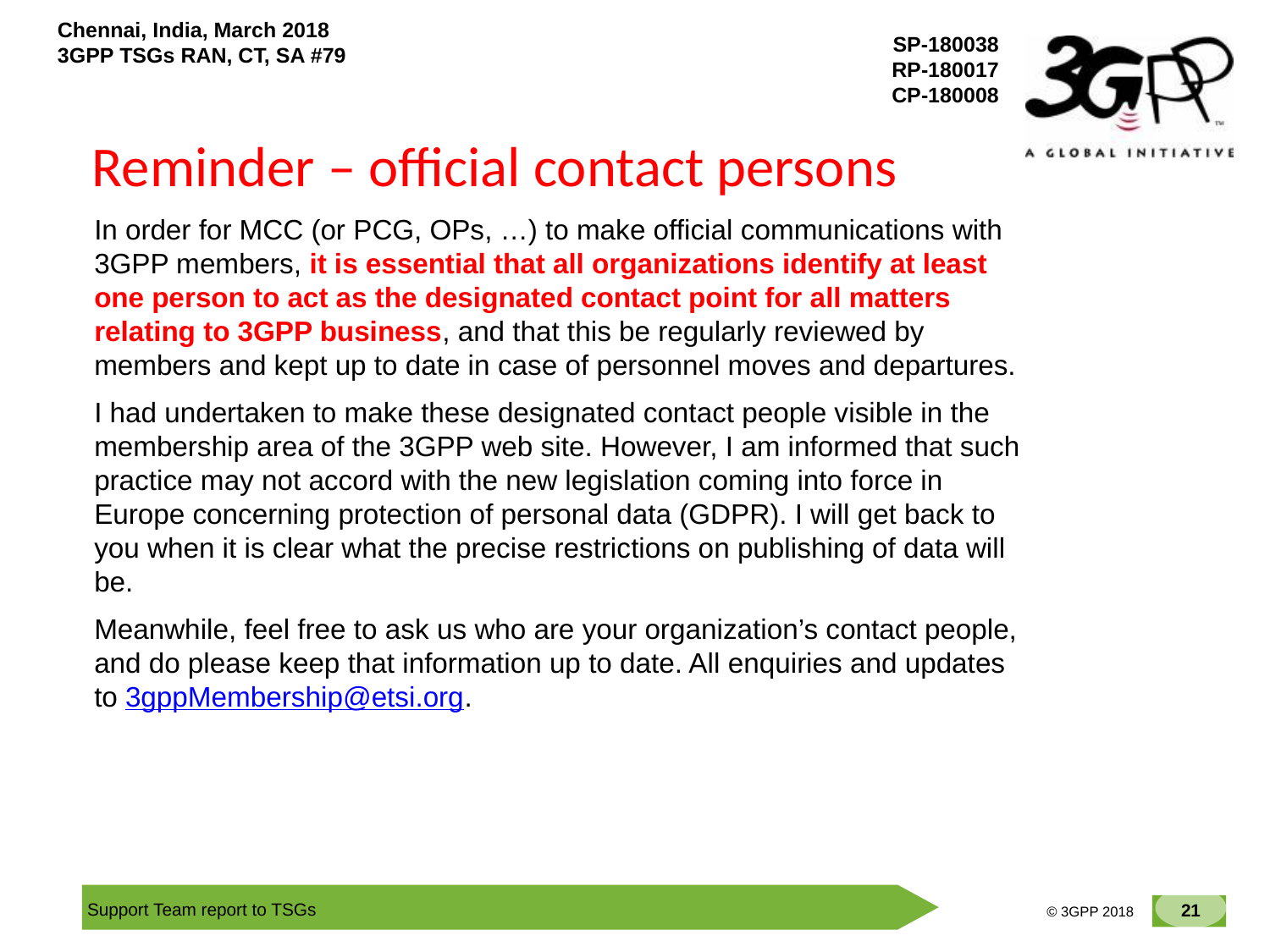

# Reminder – official contact persons
In order for MCC (or PCG, OPs, …) to make official communications with 3GPP members, it is essential that all organizations identify at least one person to act as the designated contact point for all matters relating to 3GPP business, and that this be regularly reviewed by members and kept up to date in case of personnel moves and departures.
I had undertaken to make these designated contact people visible in the membership area of the 3GPP web site. However, I am informed that such practice may not accord with the new legislation coming into force in Europe concerning protection of personal data (GDPR). I will get back to you when it is clear what the precise restrictions on publishing of data will be.
Meanwhile, feel free to ask us who are your organization’s contact people, and do please keep that information up to date. All enquiries and updates to 3gppMembership@etsi.org.